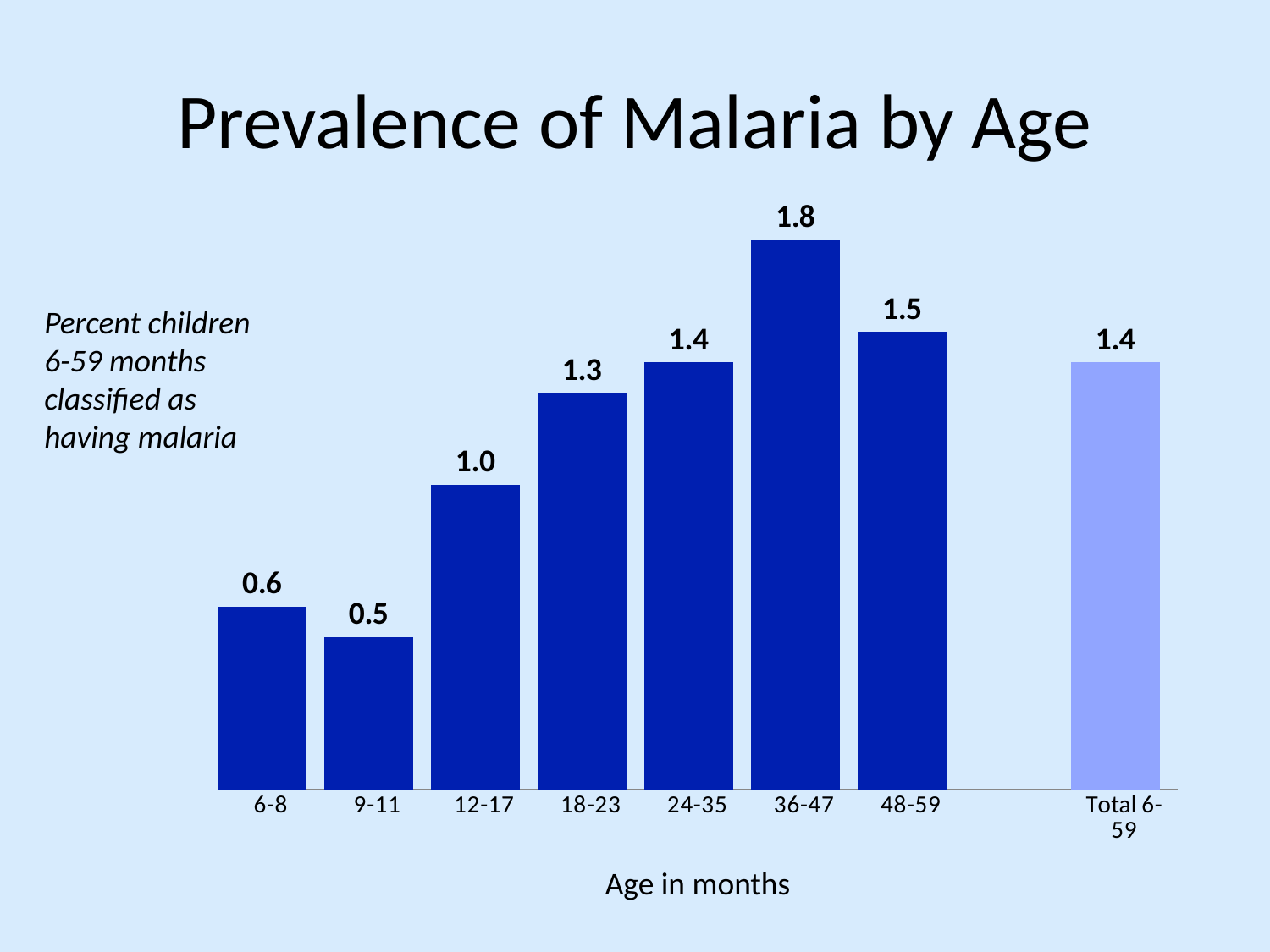

# Prevalence of Malaria by Age

### Chart

| Category |  |  |
|---|---|---|
| 6-8 | 0.6000000000000006 | None |
| 9-11 | 0.5 | None |
| 12-17 | 1.0 | None |
| 18-23 | 1.3 | None |
| 24-35 | 1.4 | None |
| 36-47 | 1.8 | None |
| 48-59 | 1.5 | None |
|  | None | None |
| Total 6-59 | 1.4 | None |
Percent children 6-59 months classified as having malaria
Age in months